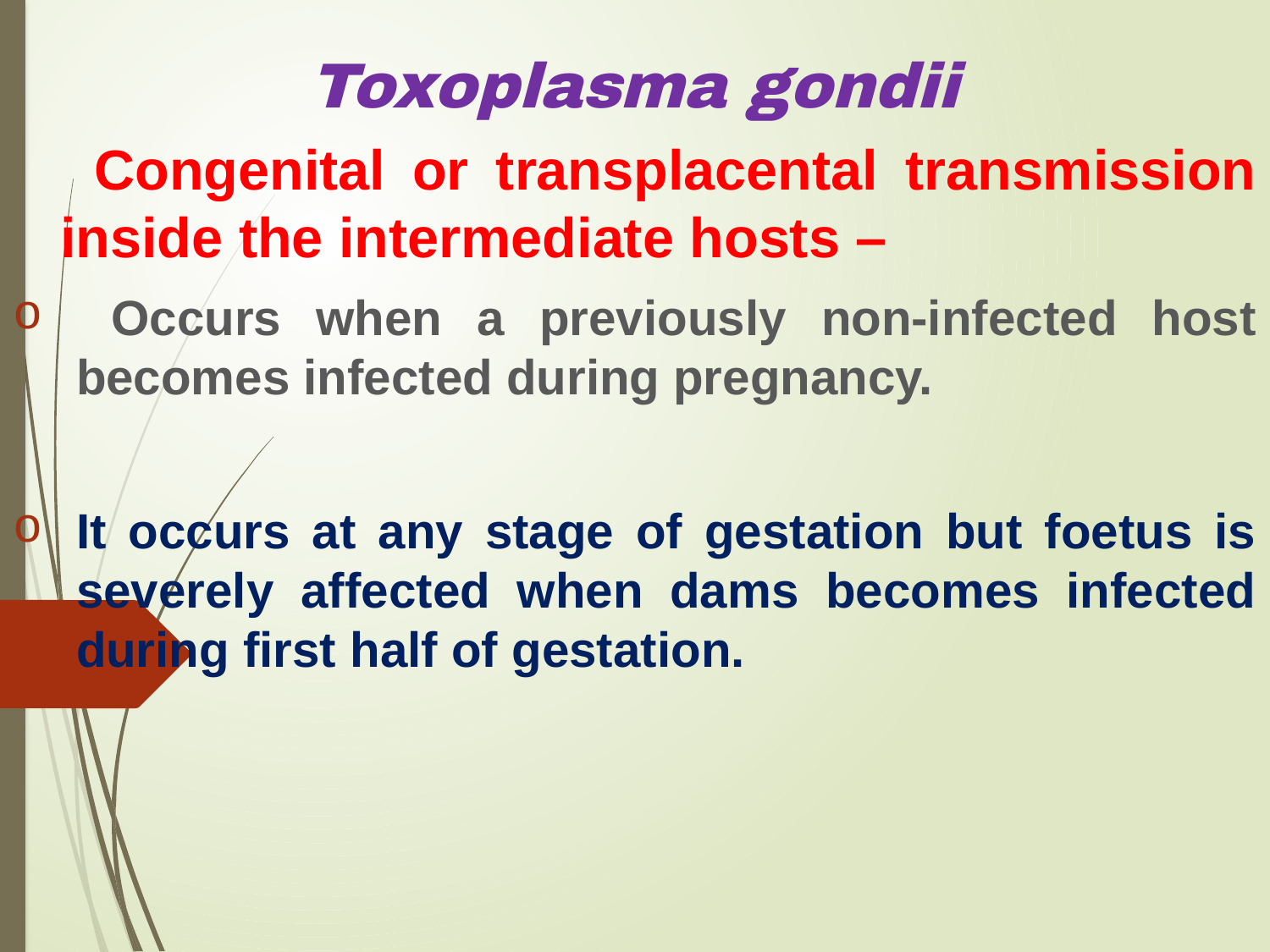

# Toxoplasma gondii
   Congenital or transplacental transmission inside the intermediate hosts –
 Occurs when a previously non-infected host becomes infected during pregnancy.

It occurs at any stage of gestation but foetus is severely affected when dams becomes infected during first half of gestation.